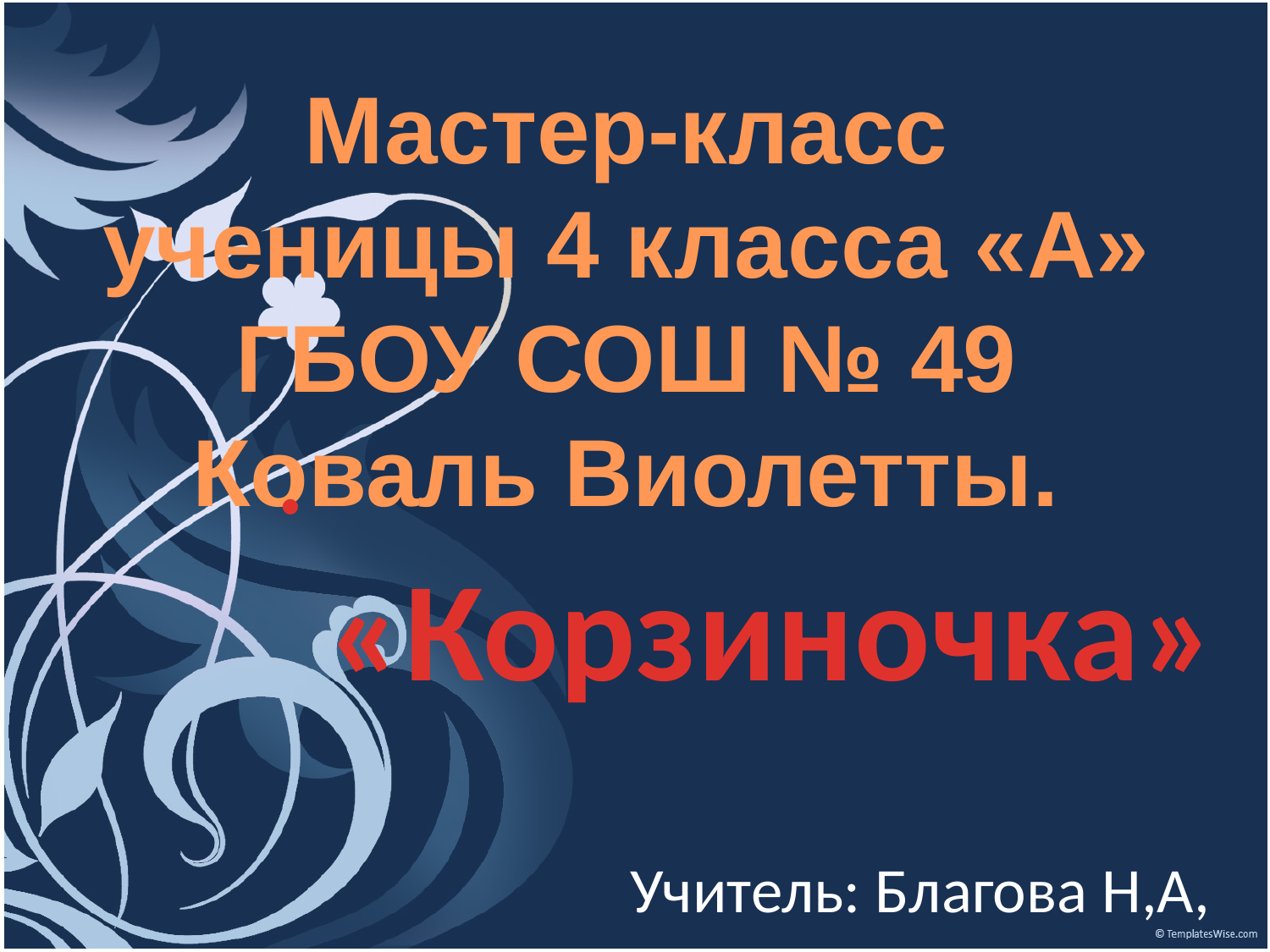

# Мастер-класс ученицы 4 класса «А» ГБОУ СОШ № 49 Коваль Виолетты.
                      «Корзиночка»
Учитель: Благова Н,А,